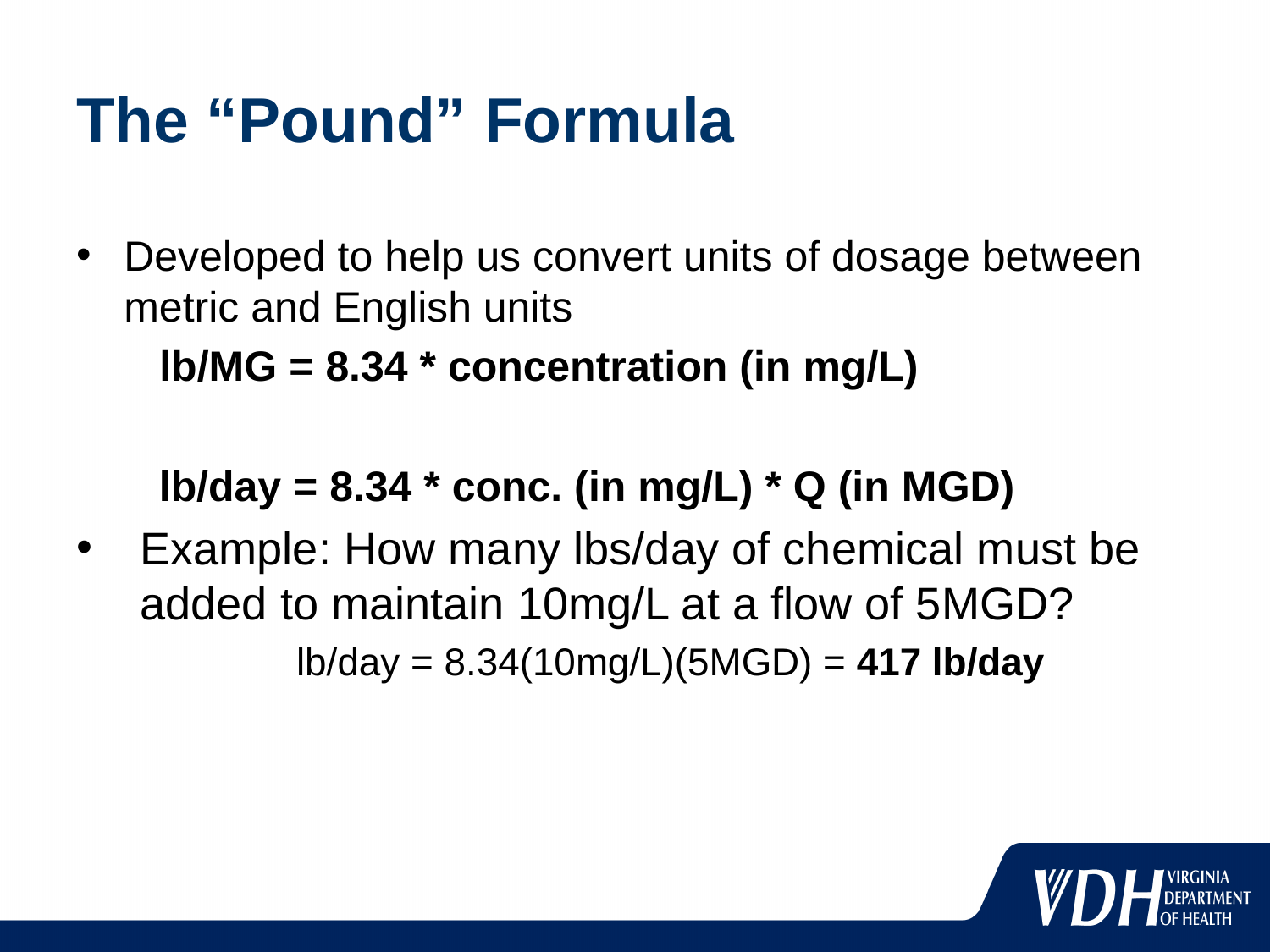

# The “Pound” Formula
Developed to help us convert units of dosage between metric and English units
	   lb/MG = 8.34 * concentration (in mg/L)

       lb/day = 8.34 * conc. (in mg/L) * Q (in MGD)
Example: How many lbs/day of chemical must be added to maintain 10mg/L at a flow of 5MGD?
		lb/day = 8.34(10mg/L)(5MGD) = 417 lb/day